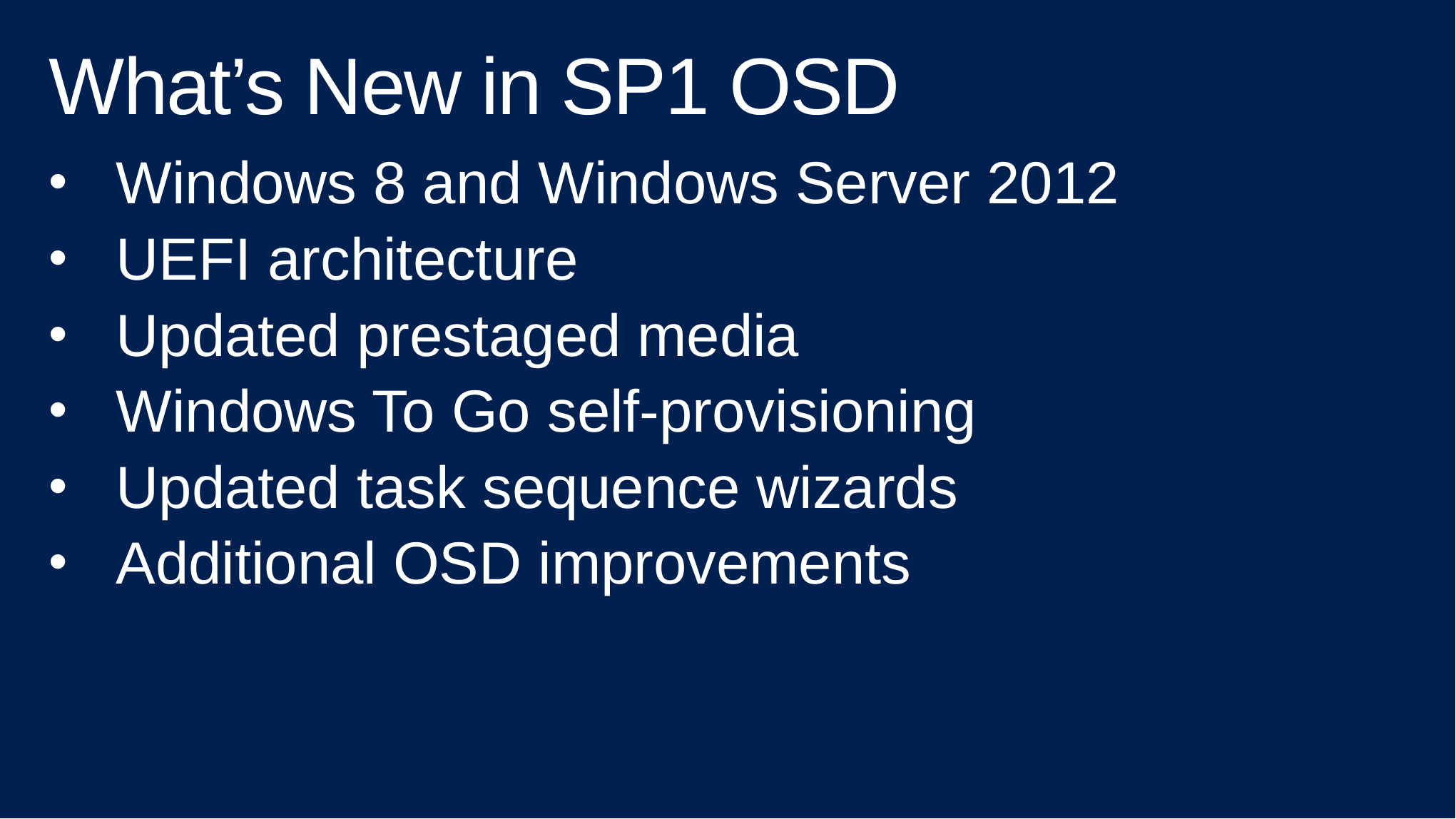

# What’s New in SP1 OSD
Windows 8 and Windows Server 2012
UEFI architecture
Updated prestaged media
Windows To Go self-provisioning
Updated task sequence wizards
Additional OSD improvements